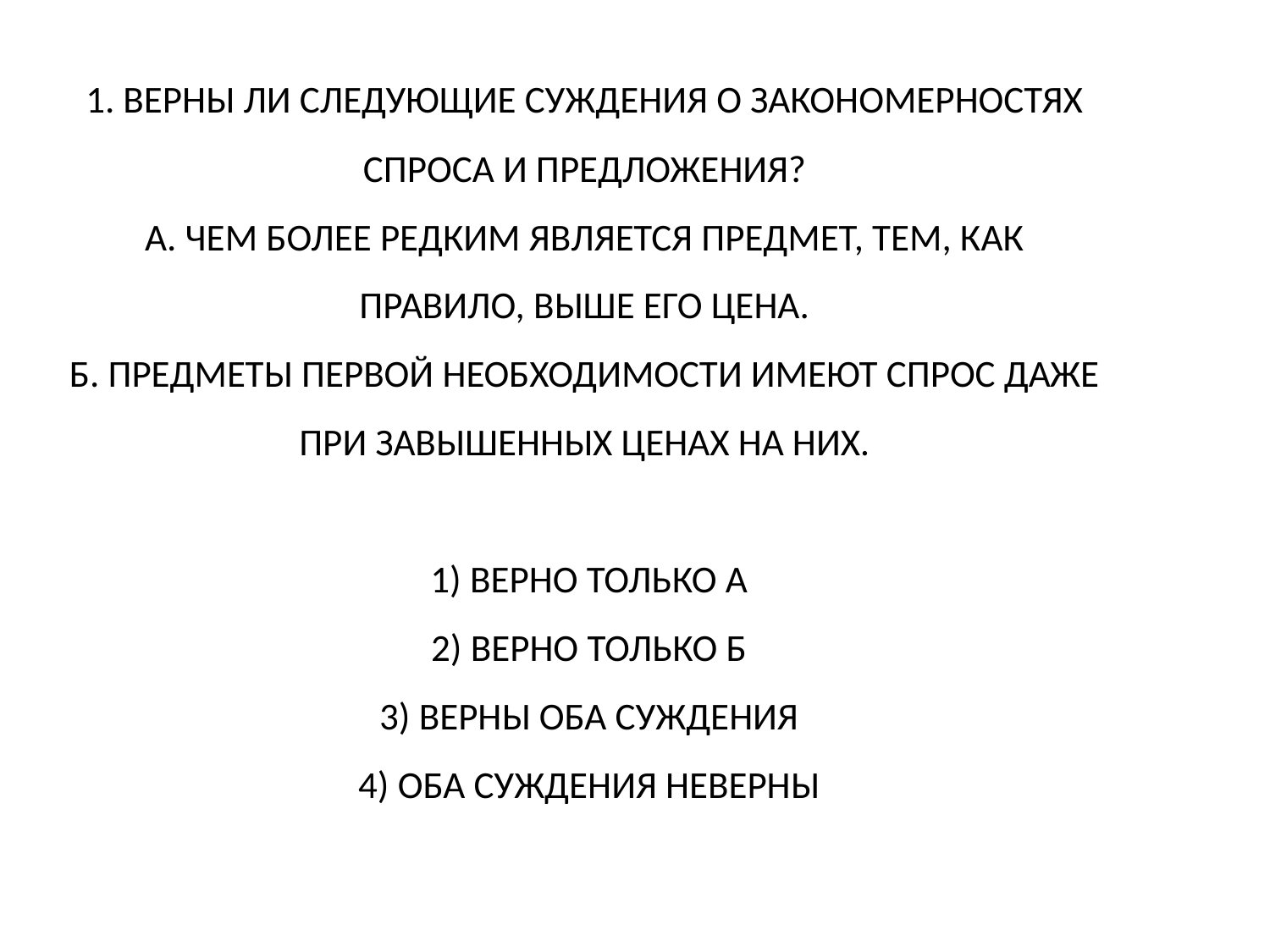

# 1. Верны ли следующие суждения о закономерностях спроса и предложения? А. Чем более редким является предмет, тем, как правило, выше его цена. Б. Предметы первой необходимости имеют спрос даже при завышенных ценах на них.  1) верно только А  2) верно только Б  3) верны оба суждения  4) оба суждения неверны